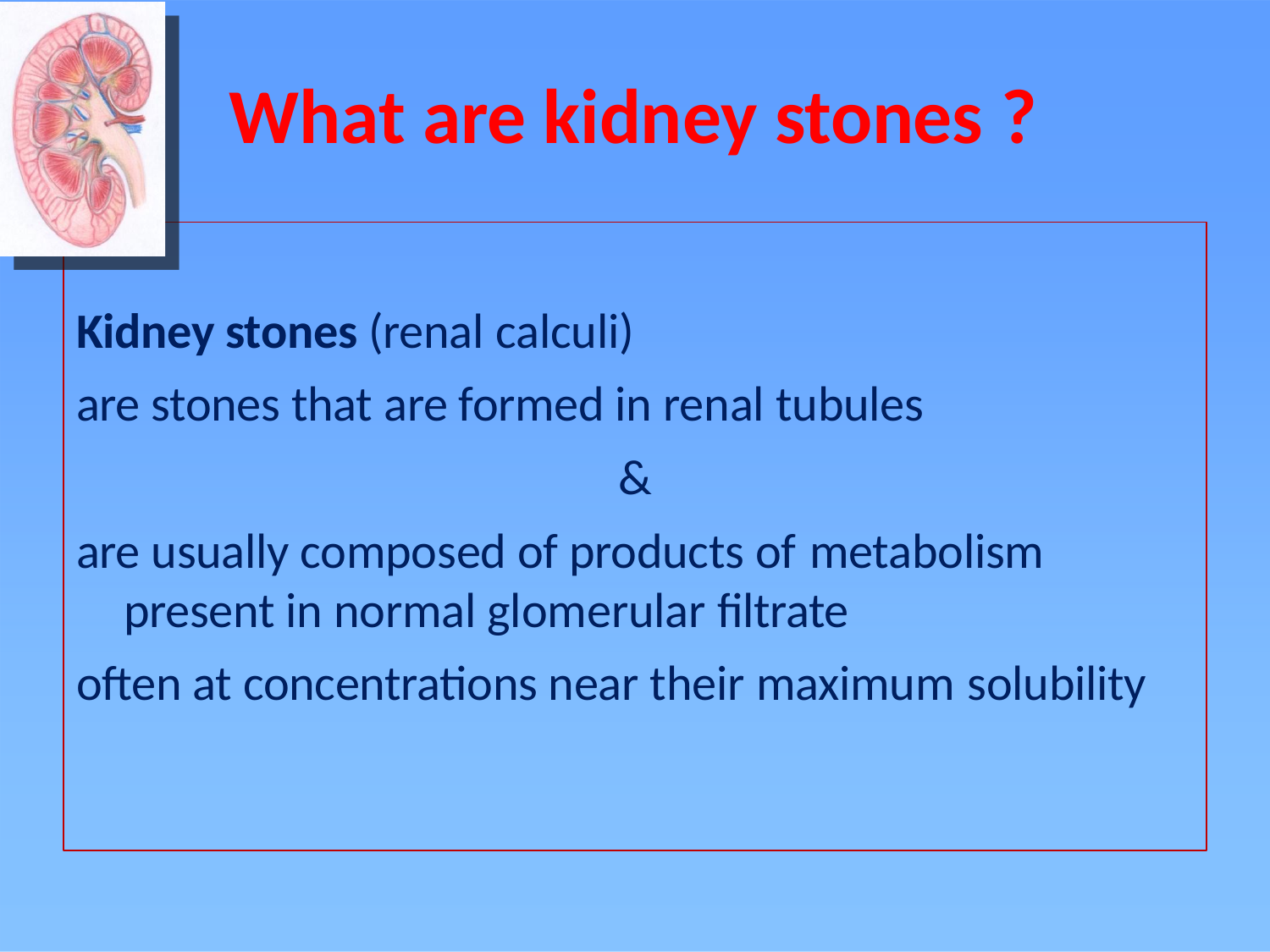

# What are kidney stones ?

Kidney stones (renal calculi)
are stones that are formed in renal tubules
&
are usually composed of products of metabolism
present in normal glomerular filtrate
often at concentrations near their maximum solubility